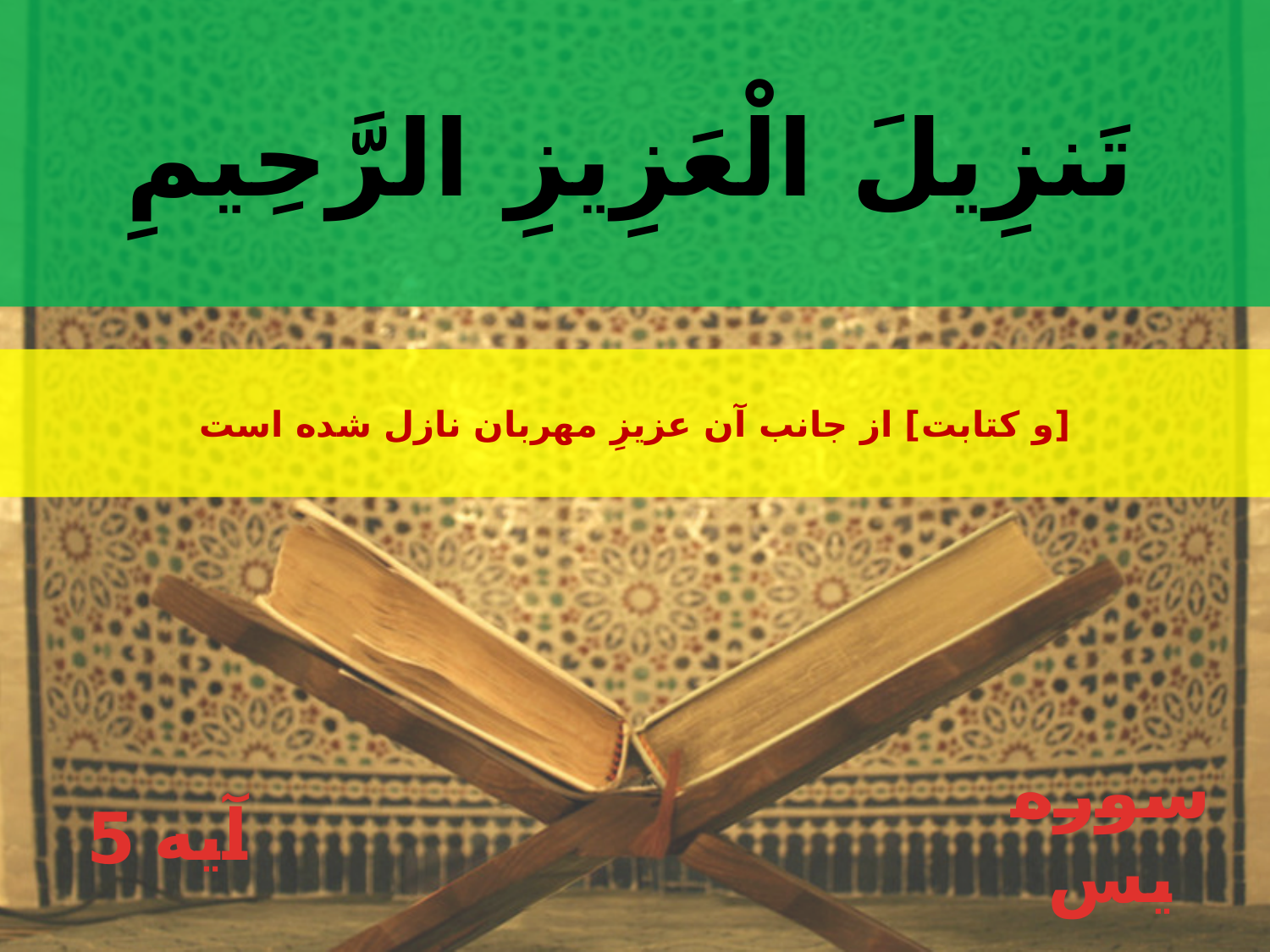

تَنزِيلَ الْعَزِيزِ الرَّحِيمِ
[و كتابت‏] از جانب آن عزيزِ مهربان نازل شده است
5